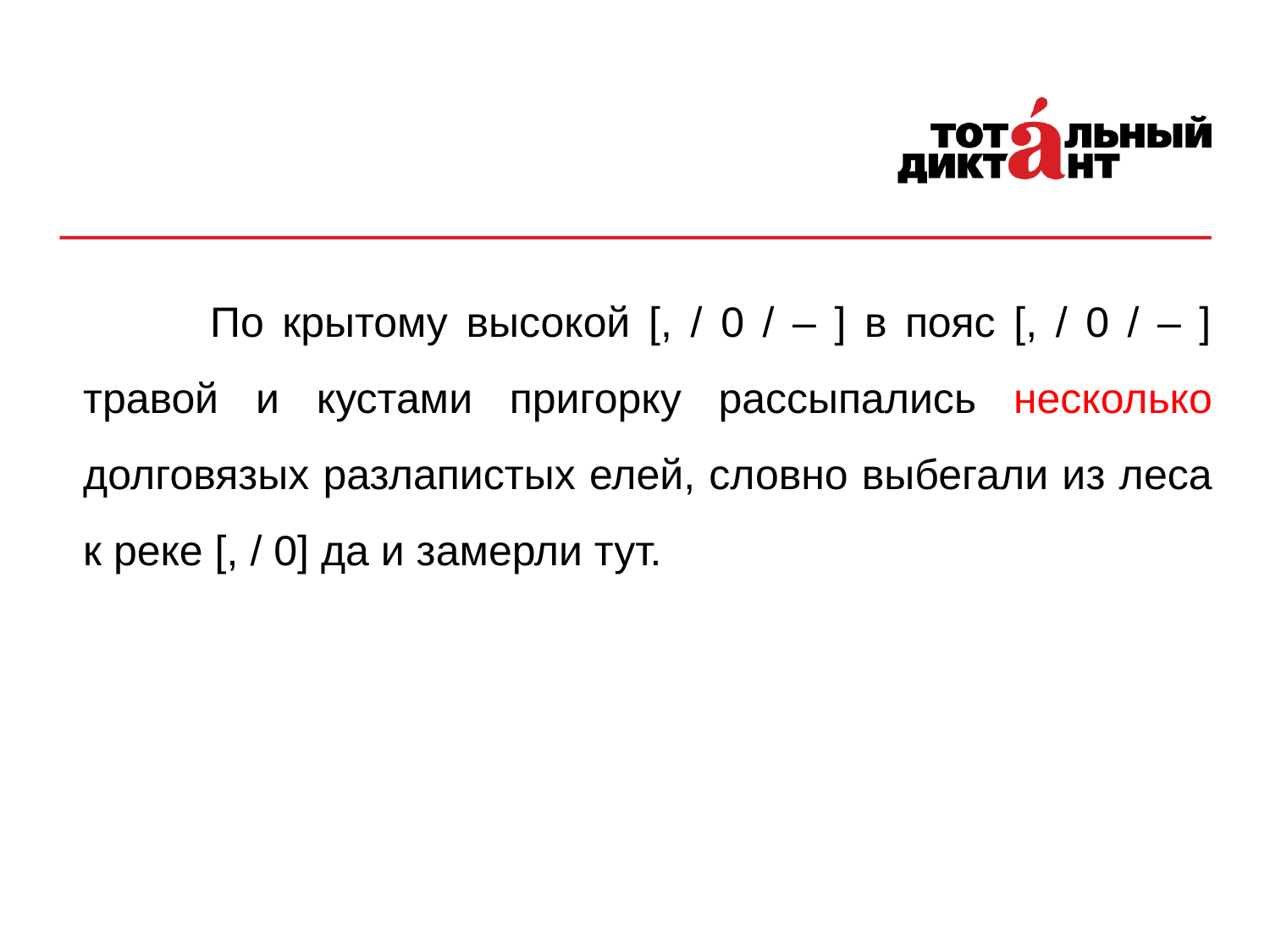

По крытому высокой [, / 0 / – ] в пояс [, / 0 / – ] травой и кустами пригорку рассыпались несколько долговязых разлапистых елей, словно выбегали из леса к реке [, / 0] да и замерли тут.